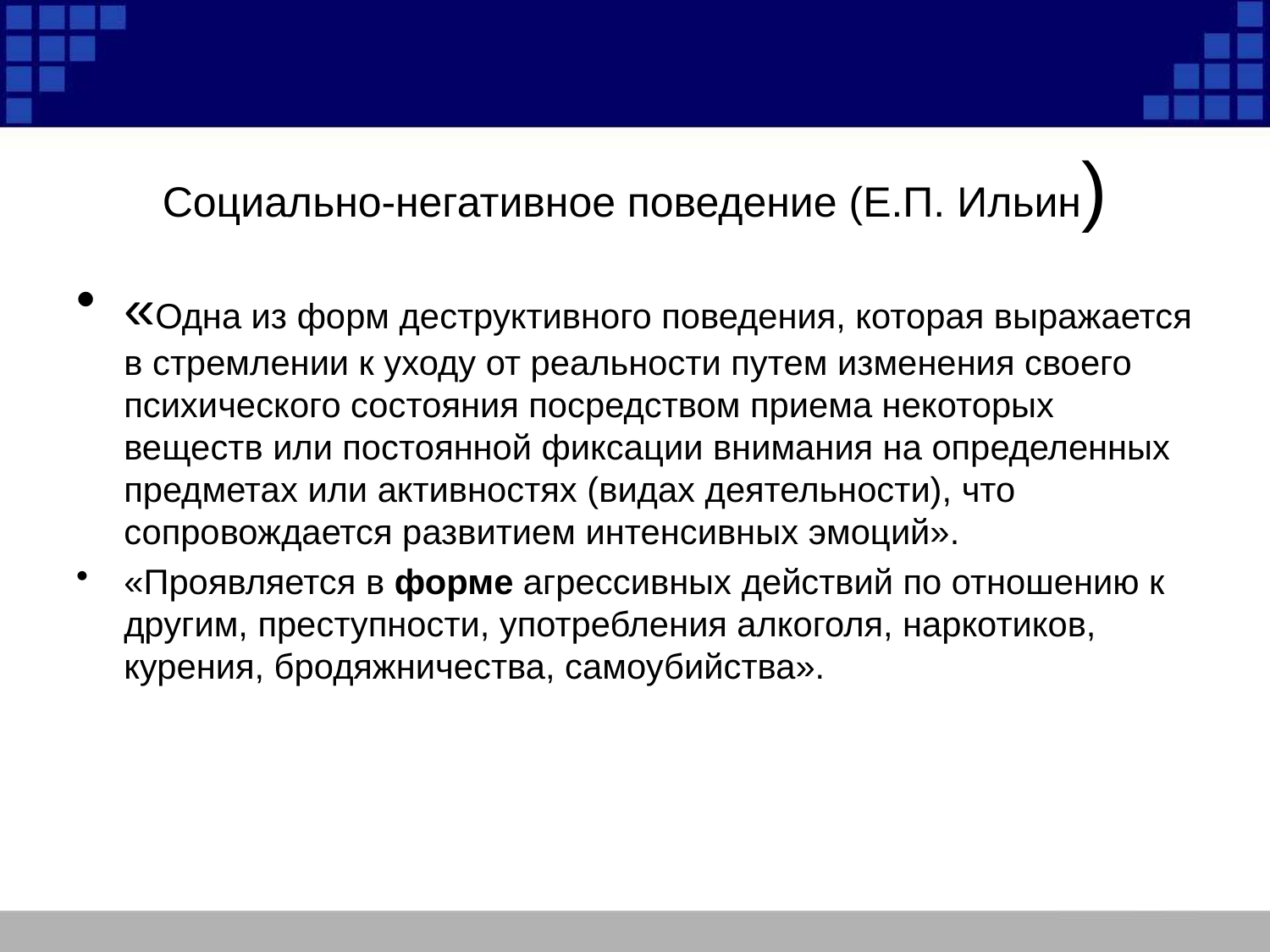

# Социально-негативное поведение (Е.П. Ильин)
«Одна из форм деструктивного поведения, которая выражается в стремлении к уходу от реальности путем изменения своего психического состояния посредством приема некоторых веществ или постоянной фиксации внимания на определенных предметах или активностях (видах деятельности), что сопровождается развитием интенсивных эмоций».
«Проявляется в форме агрессивных действий по отношению к другим, преступности, употребления алкоголя, наркотиков, курения, бродяжничества, самоубийства».